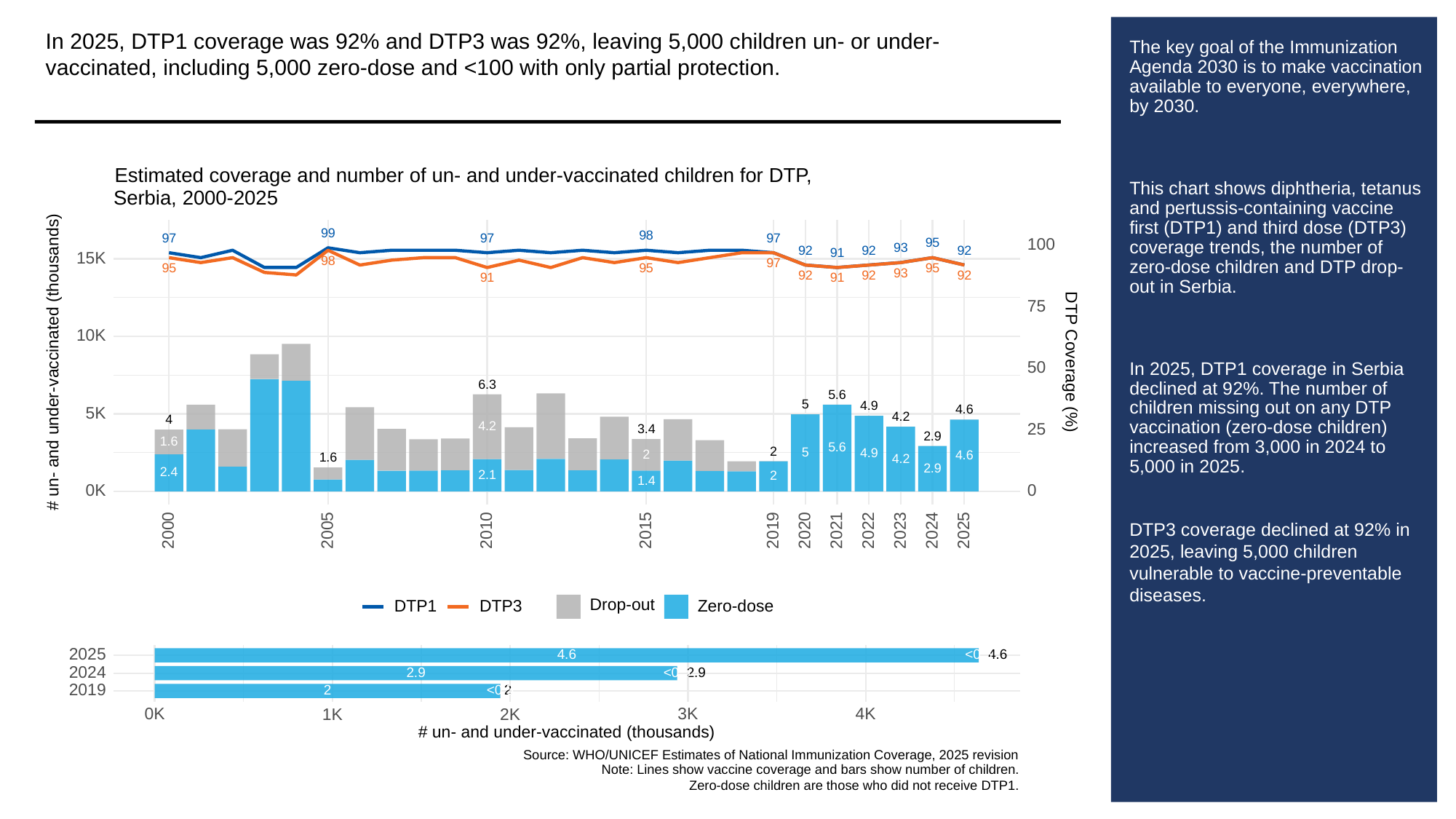

In 2025, DTP1 coverage was 92% and DTP3 was 92%, leaving 5,000 children un- or under-vaccinated, including 5,000 zero-dose and <100 with only partial protection.
# The key goal of the Immunization Agenda 2030 is to make vaccination available to everyone, everywhere, by 2030.

This chart shows diphtheria, tetanus and pertussis-containing vaccine first (DTP1) and third dose (DTP3) coverage trends, the number of zero-dose children and DTP drop-out in Serbia.

In 2025, DTP1 coverage in Serbia declined at 92%. The number of children missing out on any DTP vaccination (zero-dose children) increased from 3,000 in 2024 to 5,000 in 2025.

DTP3 coverage declined at 92% in 2025, leaving 5,000 children vulnerable to vaccine-preventable diseases.

Estimated coverage and number of un- and under-vaccinated children for DTP,
Serbia, 2000-2025

99
98
97
97
97
95
100
93
92
92
92

91

15K
98

97
95
95
95
93
92
92
92
91
91

75
10K

# un- and under-vaccinated (thousands)
DTP Coverage (%)
50

6.3

5.6

5
4.9

4.6

5K
4.2

4

4.2
25
3.4

2.9
1.6

5.6

2
5
4.9
2
4.6

1.6

4.2

2.9

2.4

2.1

2
1.4

0K
0

2023
2000
2005
2010
2015
2019
2020
2021
2022
2024
2025

Drop-out
DTP3
Zero-dose
DTP1

2025
4.6
<0.5
4.6

2024
2.9
<0.5
2.9

2019
<0.5
2
2

3K
0K
1K
2K
4K
# un- and under-vaccinated (thousands)
Source: WHO/UNICEF Estimates of National Immunization Coverage, 2025 revision
Note: Lines show vaccine coverage and bars show number of children.
Zero-dose children are those who did not receive DTP1.